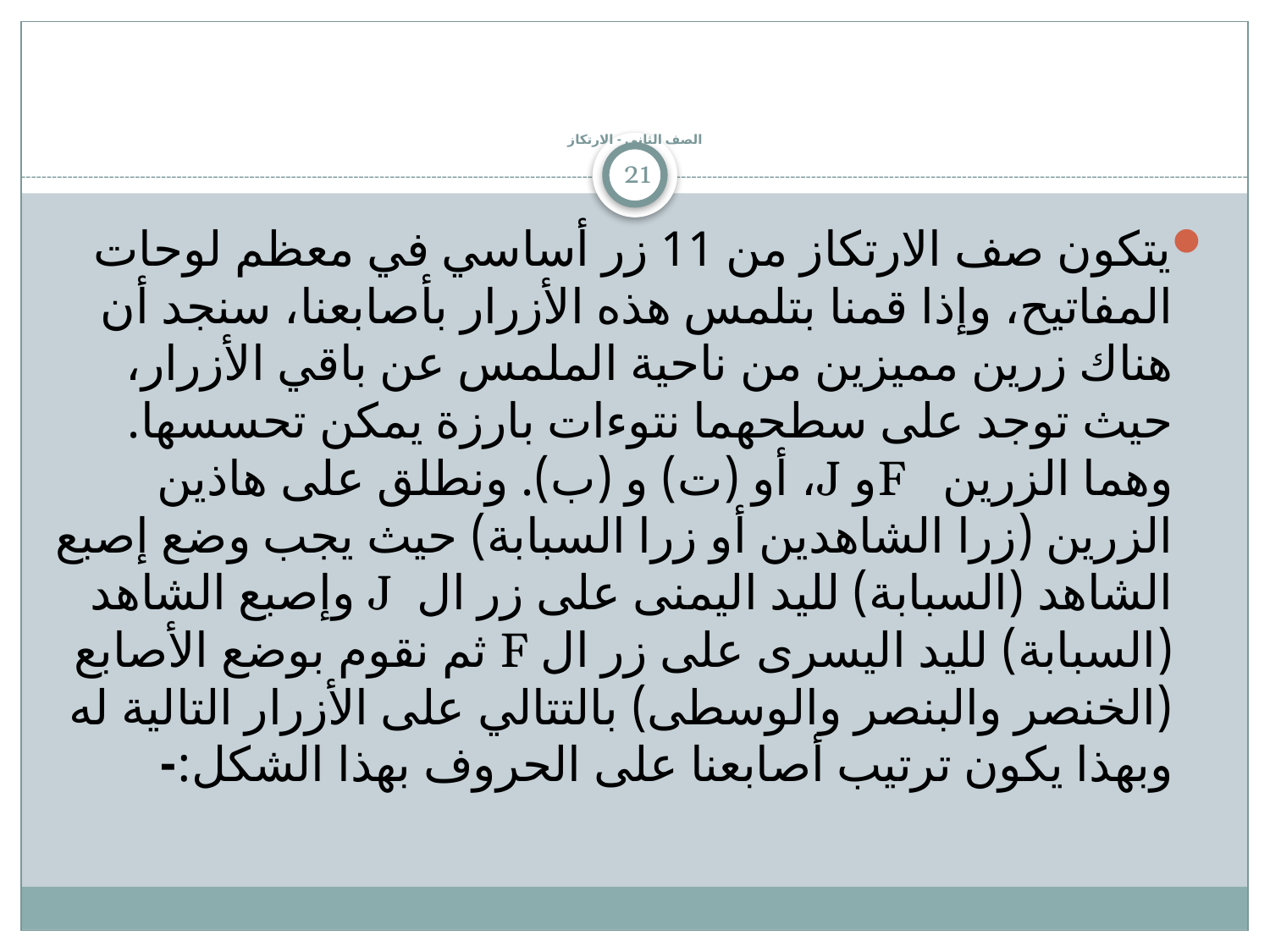

# الصف الثاني - الارتكاز
21
يتكون صف الارتكاز من 11 زر أساسي في معظم لوحات المفاتيح، وإذا قمنا بتلمس هذه الأزرار بأصابعنا، سنجد أن هناك زرين مميزين من ناحية الملمس عن باقي الأزرار، حيث توجد على سطحهما نتوءات بارزة يمكن تحسسها. وهما الزرين   Fو J، أو (ت) و (ب). ونطلق على هاذين الزرين (زرا الشاهدين أو زرا السبابة) حيث يجب وضع إصبع الشاهد (السبابة) لليد اليمنى على زر ال  J وإصبع الشاهد (السبابة) لليد اليسرى على زر ال F ثم نقوم بوضع الأصابع (الخنصر والبنصر والوسطى) بالتتالي على الأزرار التالية له وبهذا يكون ترتيب أصابعنا على الحروف بهذا الشكل:-